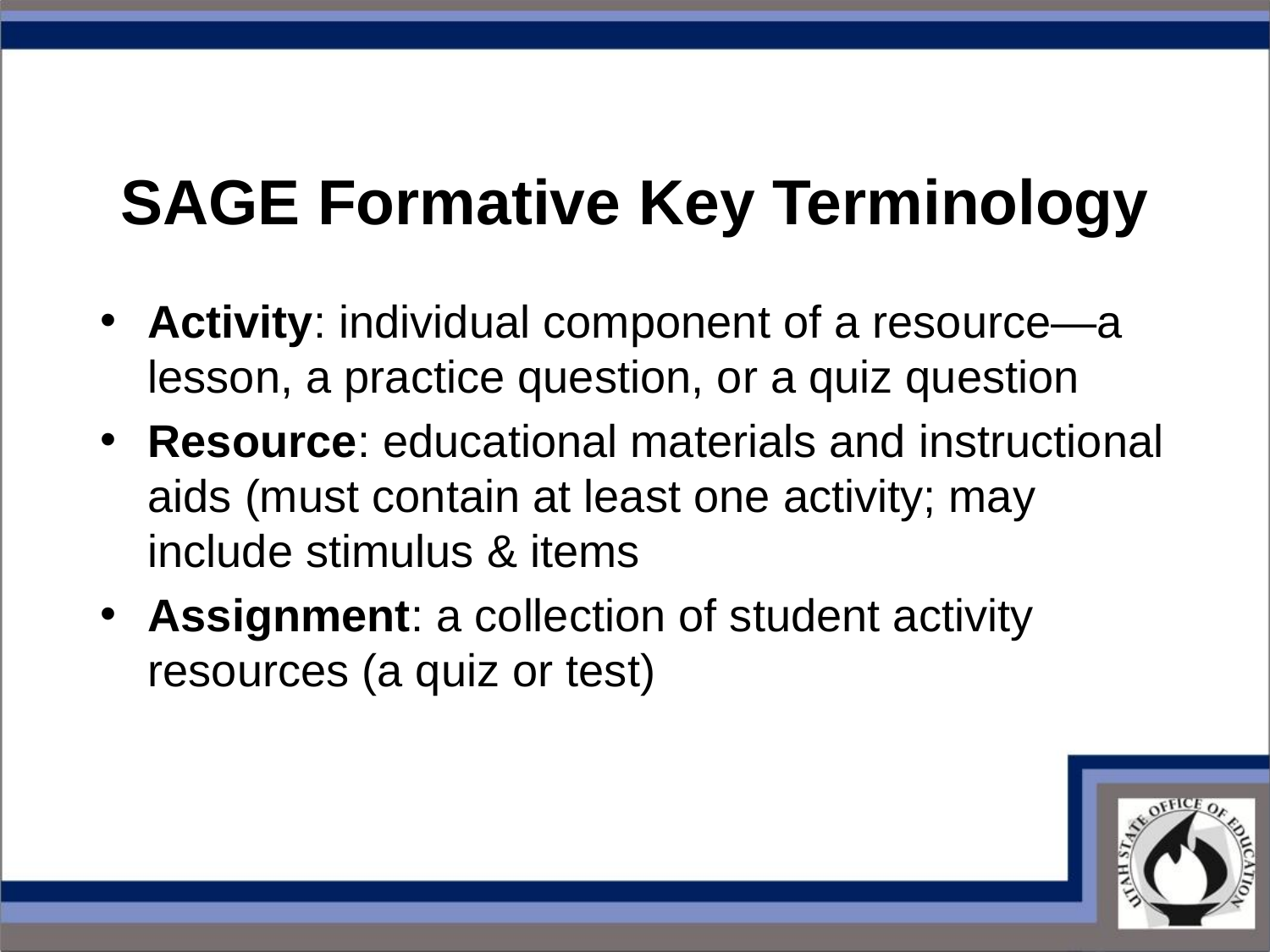

# SAGE Formative Key Terminology
Activity: individual component of a resource—a lesson, a practice question, or a quiz question
Resource: educational materials and instructional aids (must contain at least one activity; may include stimulus & items
Assignment: a collection of student activity resources (a quiz or test)